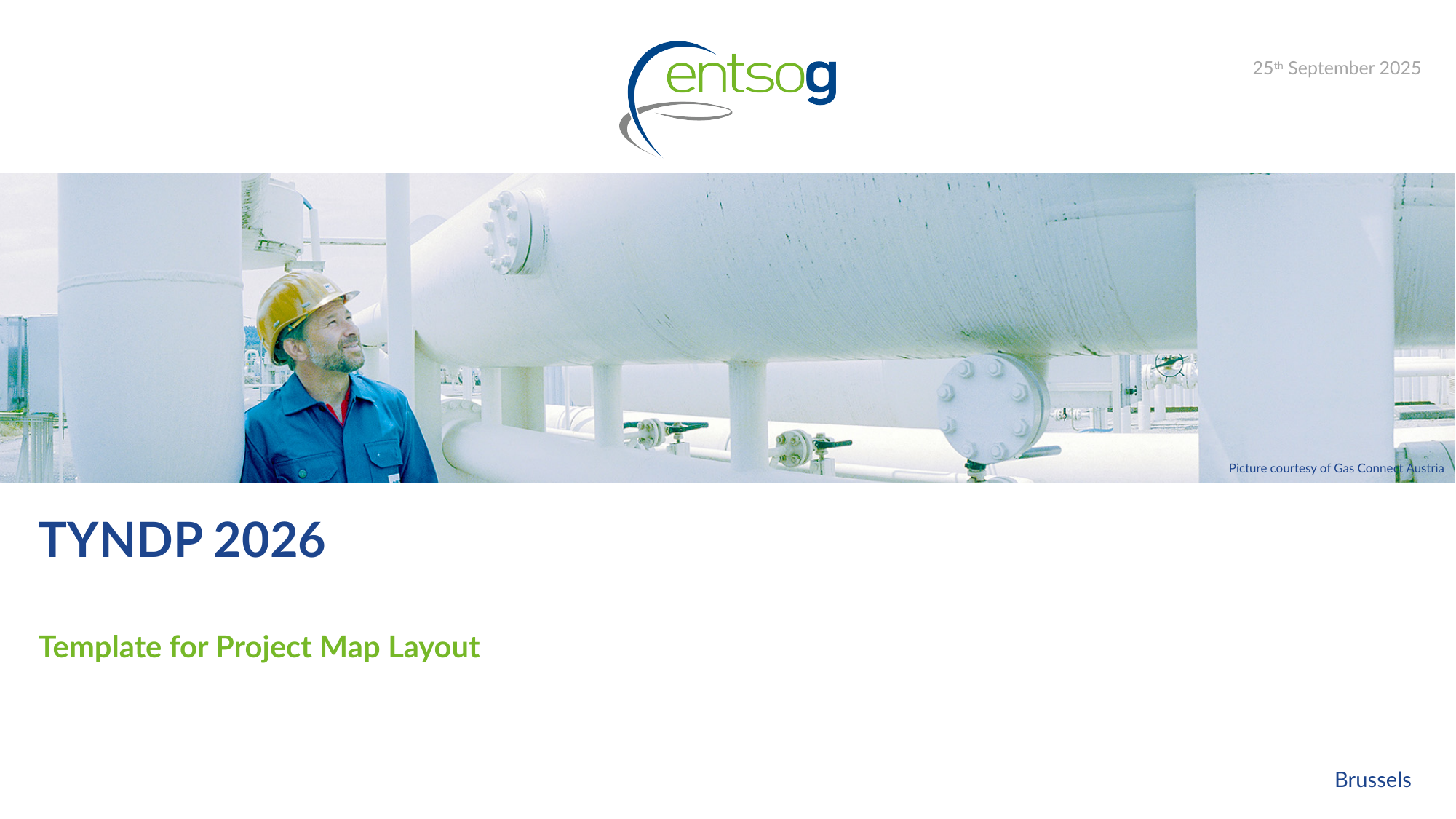

25th September 2025

TYNDP 2026
Template for Project Map Layout

Brussels